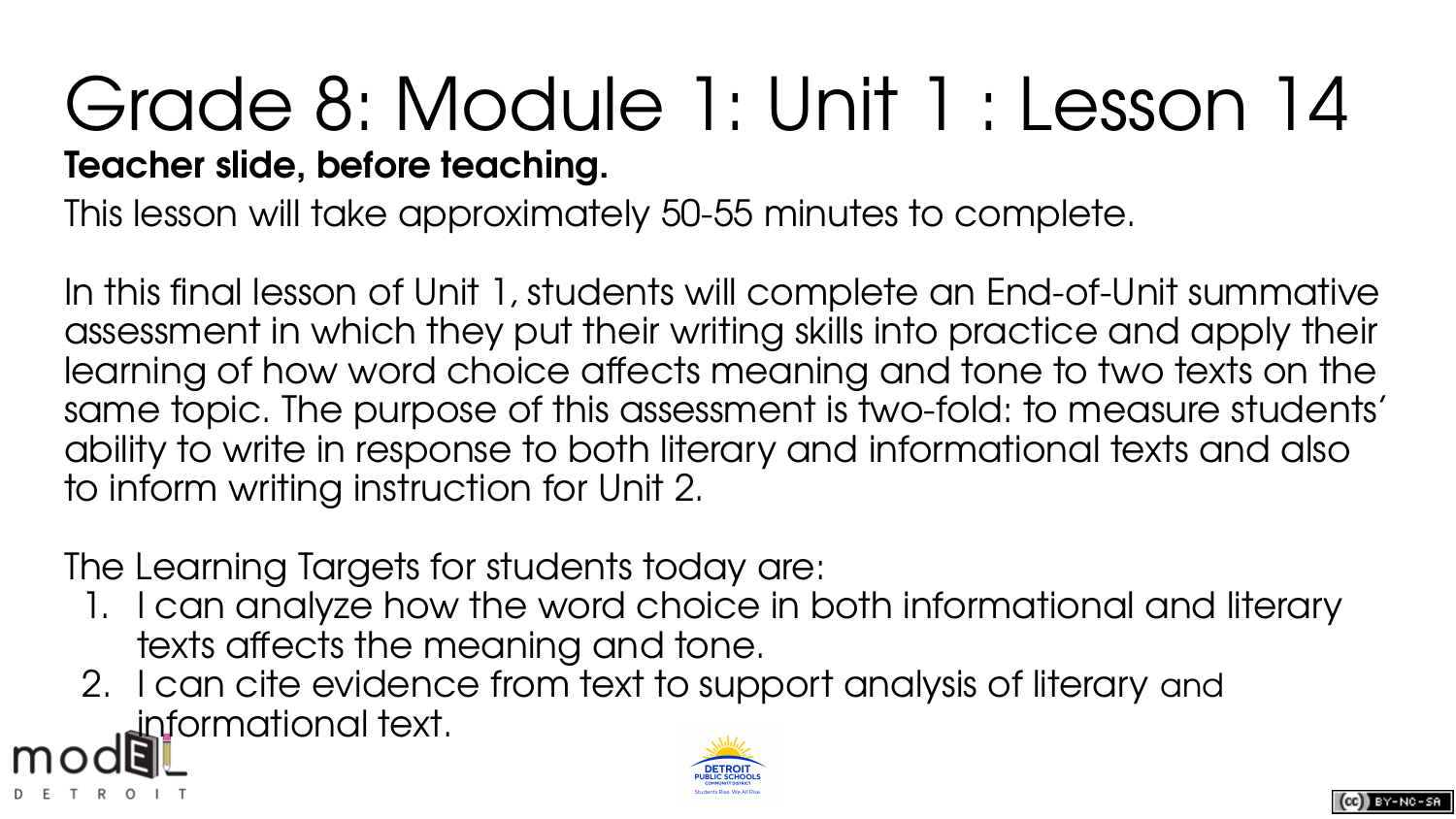

# Grade 8: Module 1: Unit 1 : Lesson 14 Teacher slide, before teaching.
This lesson will take approximately 50-55 minutes to complete.

In this final lesson of Unit 1, students will complete an End-of-Unit summative assessment in which they put their writing skills into practice and apply their learning of how word choice affects meaning and tone to two texts on the same topic. The purpose of this assessment is two-fold: to measure students’ ability to write in response to both literary and informational texts and also to inform writing instruction for Unit 2.
The Learning Targets for students today are:
I can analyze how the word choice in both informational and literary texts affects the meaning and tone.
I can cite evidence from text to support analysis of literary and informational text.